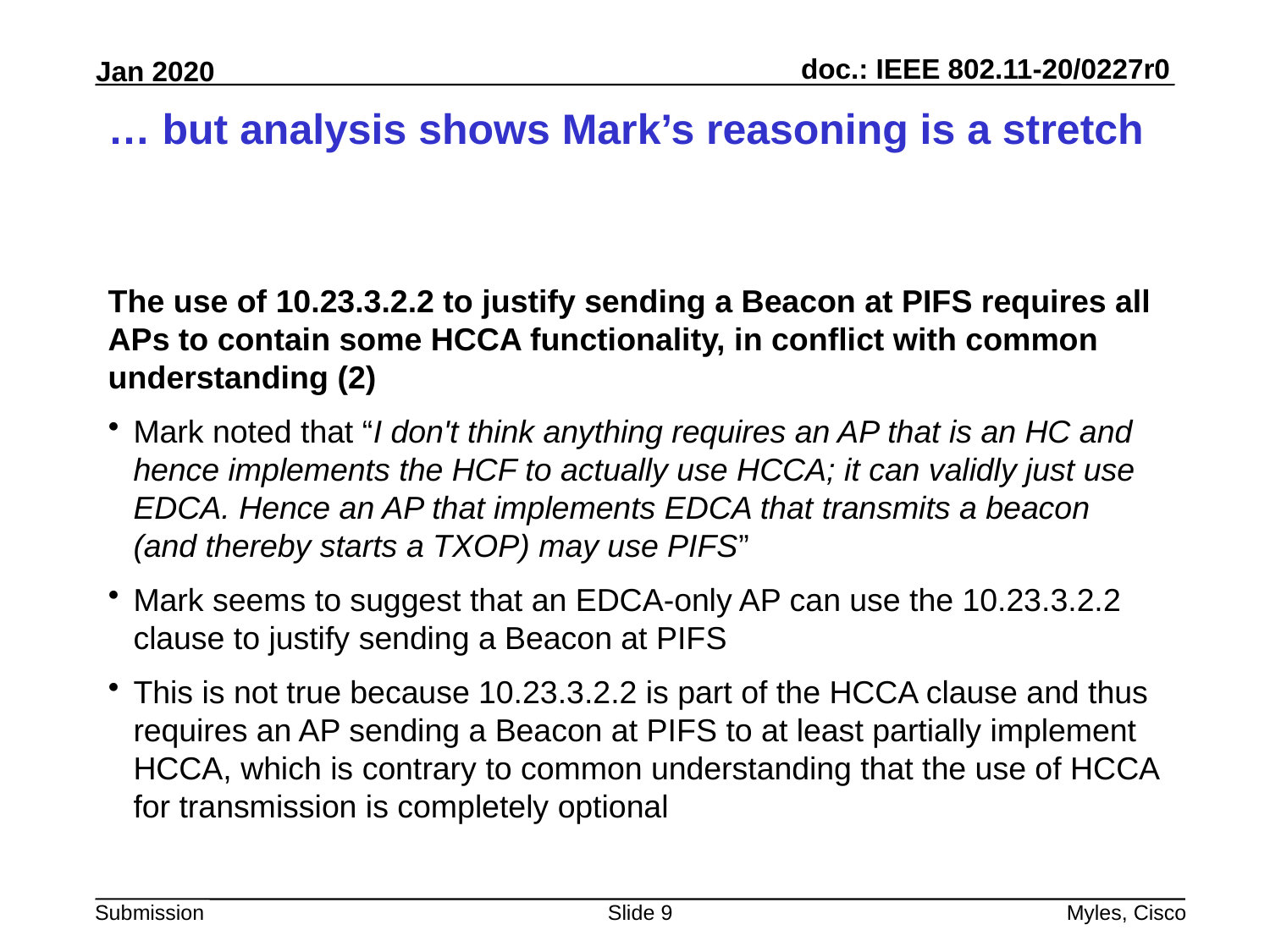

# … but analysis shows Mark’s reasoning is a stretch
The use of 10.23.3.2.2 to justify sending a Beacon at PIFS requires all APs to contain some HCCA functionality, in conflict with common understanding (2)
Mark noted that “I don't think anything requires an AP that is an HC and hence implements the HCF to actually use HCCA; it can validly just use EDCA. Hence an AP that implements EDCA that transmits a beacon (and thereby starts a TXOP) may use PIFS”
Mark seems to suggest that an EDCA-only AP can use the 10.23.3.2.2 clause to justify sending a Beacon at PIFS
This is not true because 10.23.3.2.2 is part of the HCCA clause and thus requires an AP sending a Beacon at PIFS to at least partially implement HCCA, which is contrary to common understanding that the use of HCCA for transmission is completely optional

Slide 9
Myles, Cisco